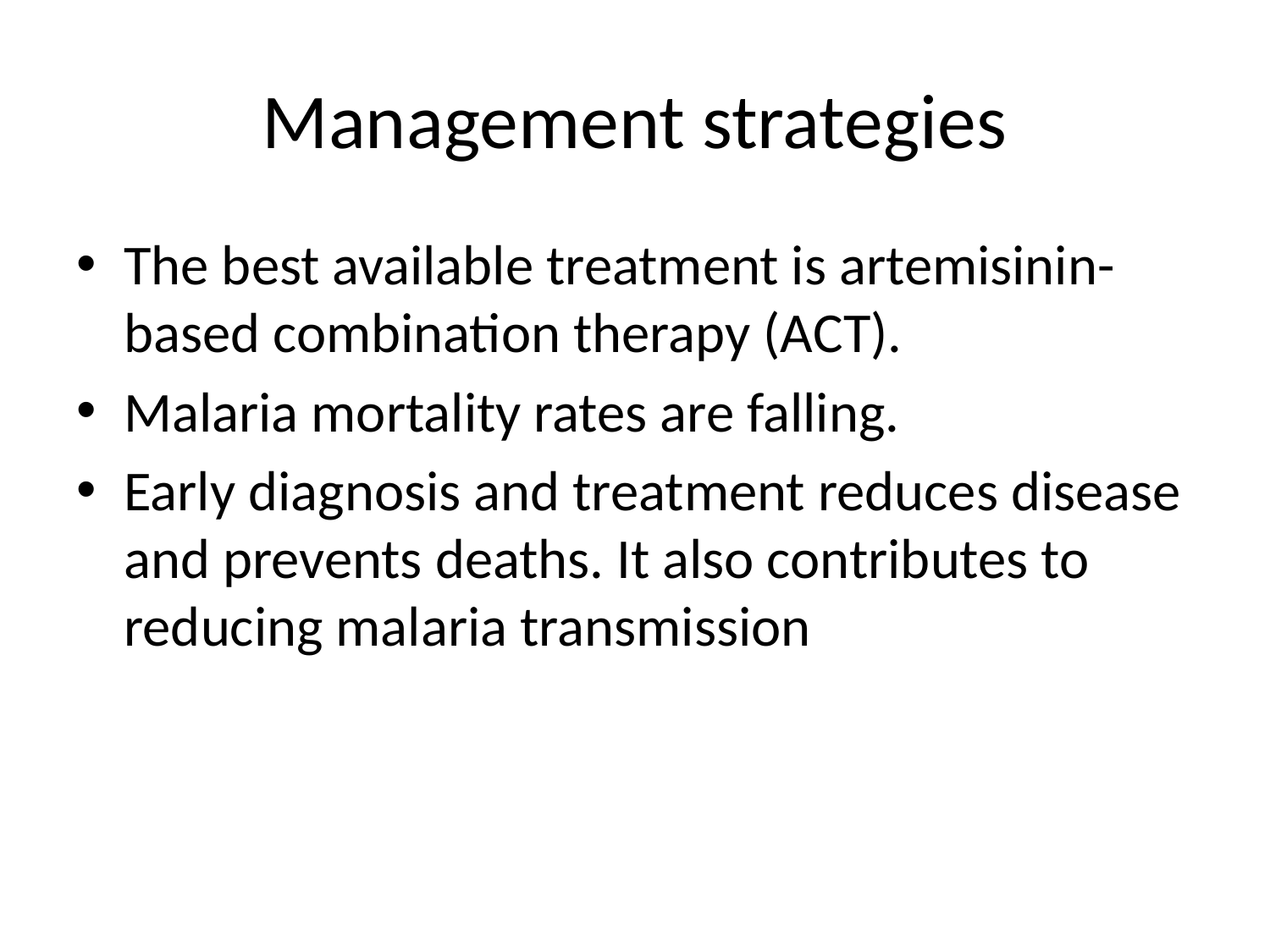

# Management strategies
The best available treatment is artemisinin-based combination therapy (ACT).
Malaria mortality rates are falling.
Early diagnosis and treatment reduces disease and prevents deaths. It also contributes to reducing malaria transmission